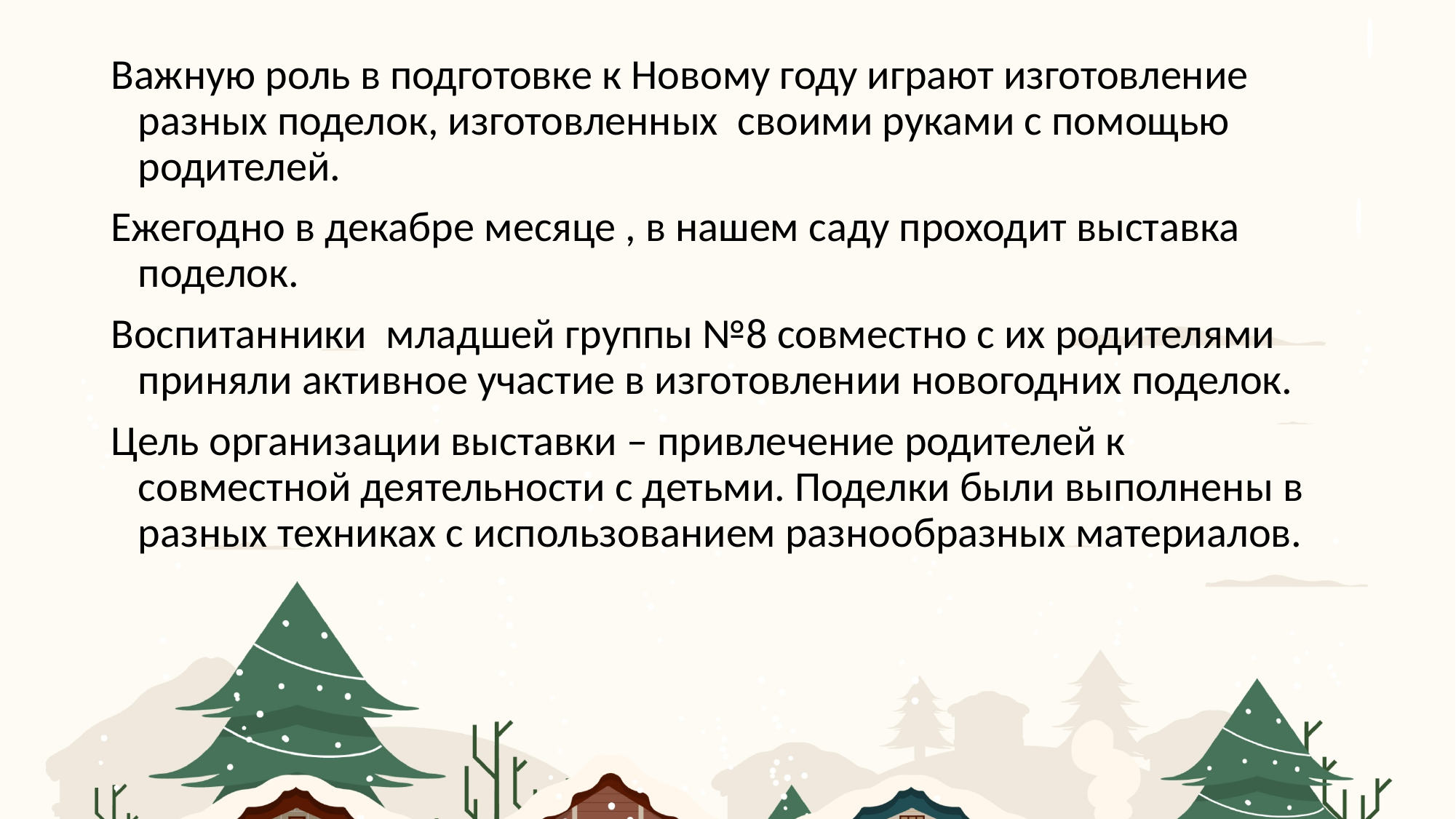

Важную роль в подготовке к Новому году играют изготовление разных поделок, изготовленных  своими руками с помощью родителей.
Ежегодно в декабре месяце , в нашем саду проходит выставка  поделок.
Воспитанники  младшей группы №8 совместно с их родителями приняли активное участие в изготовлении новогодних поделок.
Цель организации выставки – привлечение родителей к совместной деятельности с детьми. Поделки были выполнены в разных техниках с использованием разнообразных материалов.